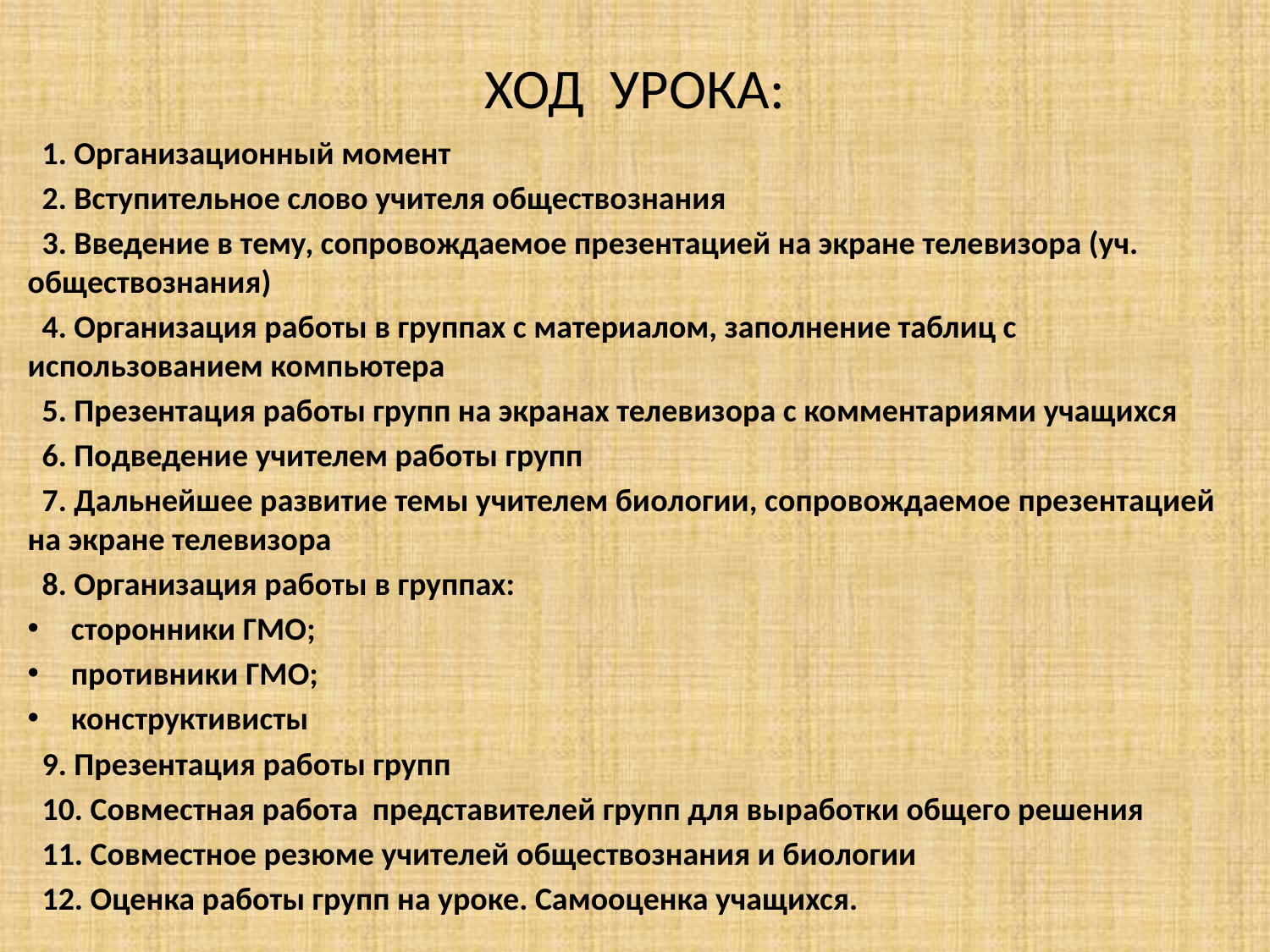

# ХОД  УРОКА:
  1. Организационный момент
  2. Вступительное слово учителя обществознания
  3. Введение в тему, сопровождаемое презентацией на экране телевизора (уч. обществознания)
  4. Организация работы в группах с материалом, заполнение таблиц с использованием компьютера
  5. Презентация работы групп на экранах телевизора с комментариями учащихся
  6. Подведение учителем работы групп
  7. Дальнейшее развитие темы учителем биологии, сопровождаемое презентацией на экране телевизора
  8. Организация работы в группах:
сторонники ГМО;
противники ГМО;
конструктивисты
  9. Презентация работы групп
  10. Совместная работа  представителей групп для выработки общего решения
  11. Совместное резюме учителей обществознания и биологии
  12. Оценка работы групп на уроке. Самооценка учащихся.